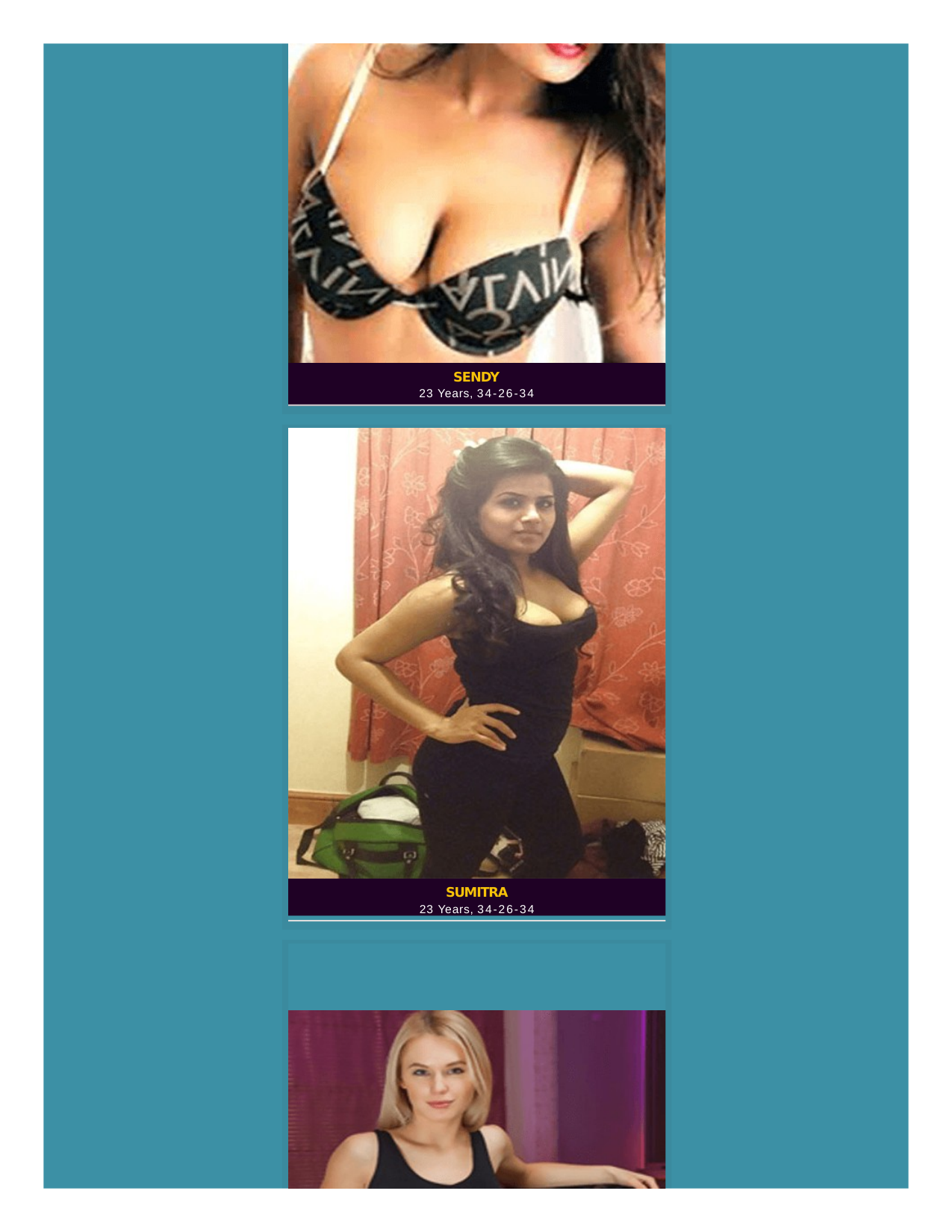

SENDY
23 Years, 34-26-34

SUMITRA
23 Years, 34-26-34